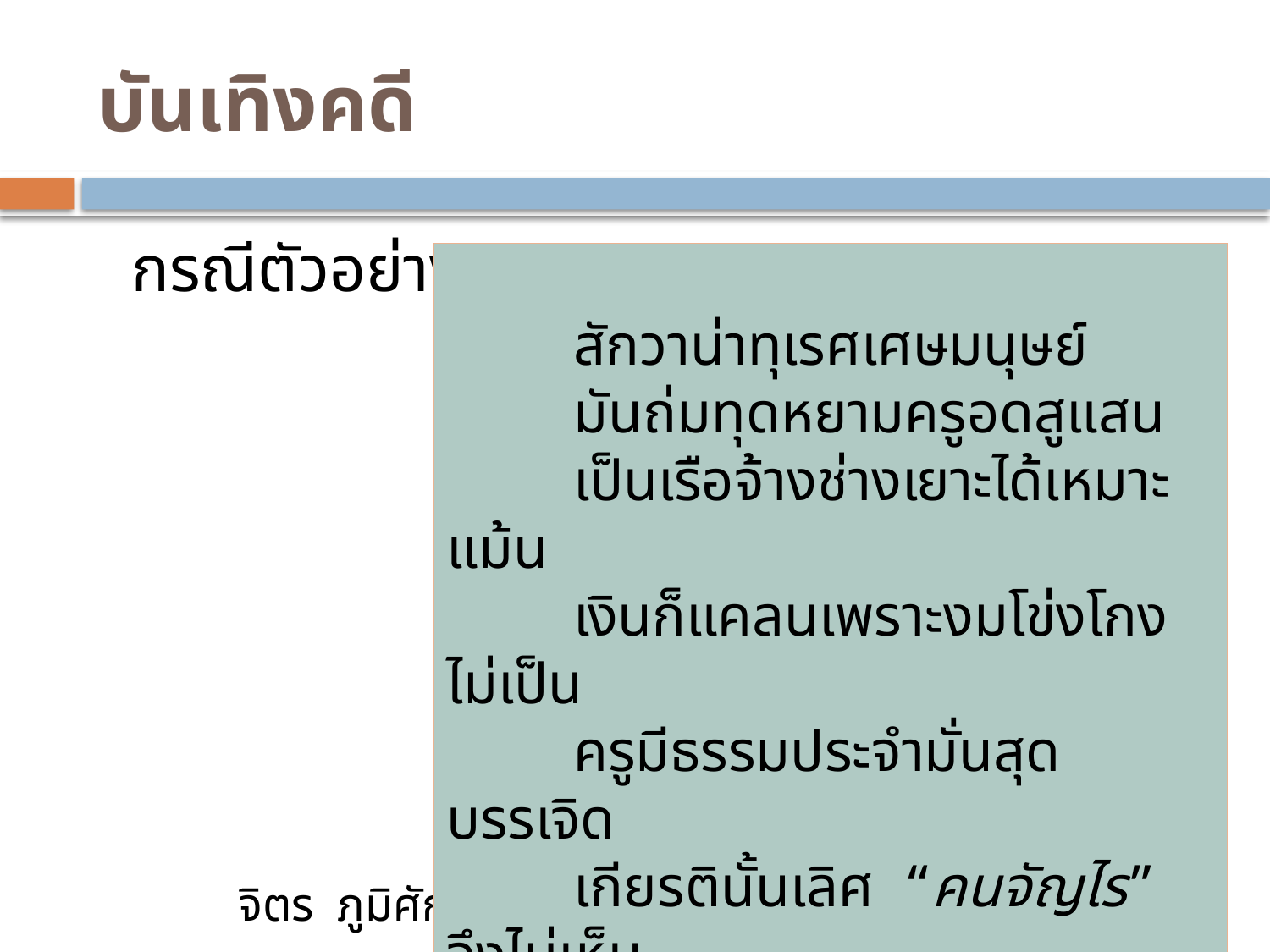

# บันเทิงคดี
กรณีตัวอย่าง 1

         จิตร  ภูมิศักดิ์

	สักวาน่าทุเรศเศษมนุษย์
	มันถ่มทุดหยามครูอดสูแสน
	เป็นเรือจ้างช่างเยาะได้เหมาะแม้น
	เงินก็แคลนเพราะงมโข่งโกงไม่เป็น
	ครูมีธรรมประจำมั่นสุดบรรเจิด
	เกียรตินั้นเลิศ  “คนจัญไร”  จึงไม่เห็น
	ไม่นีดนาประชาเชือดอย่างเลือดเย็น
	นายกก็เป็นศิษย์ครูรู้ไว้เอย